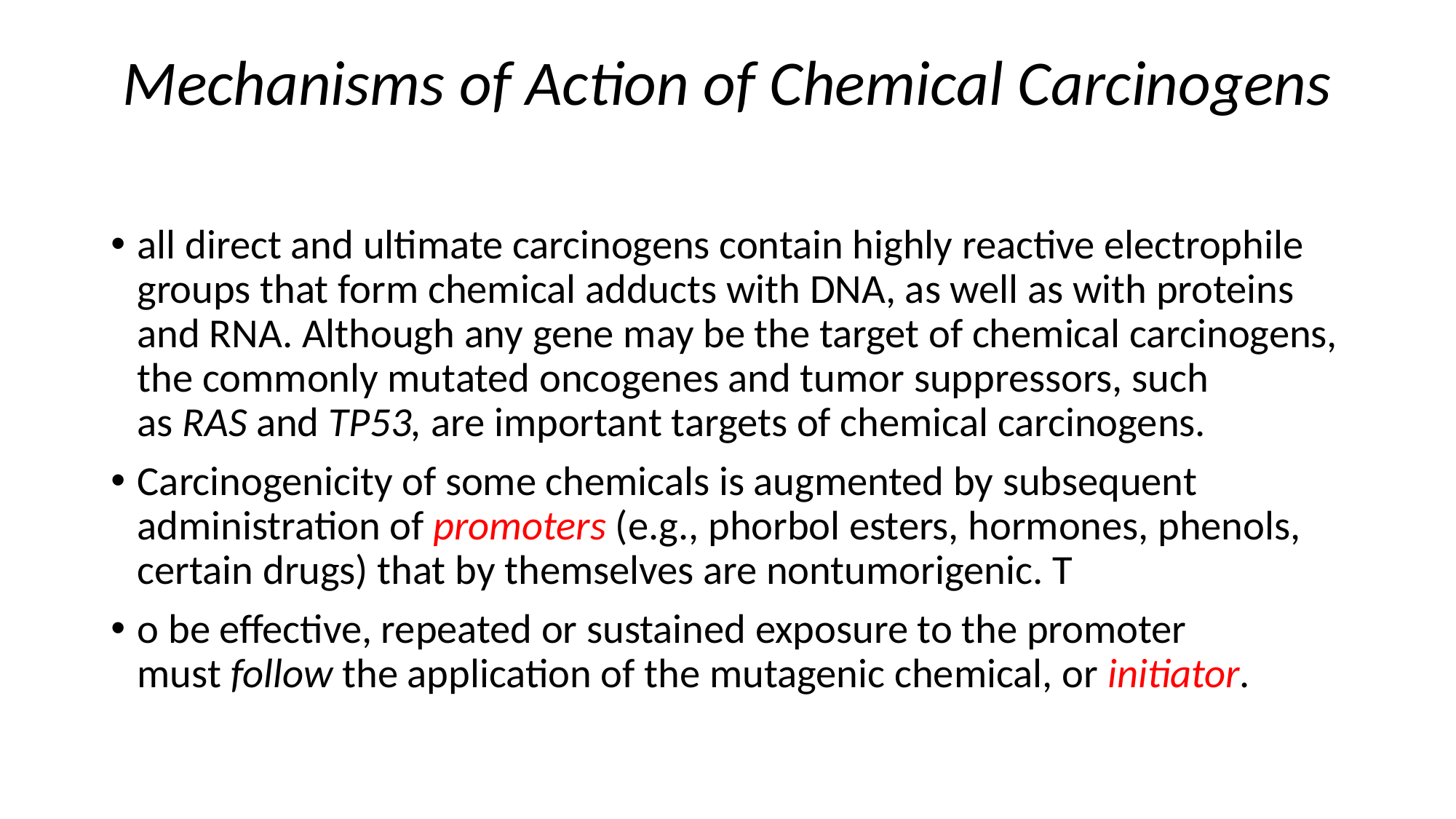

# Mechanisms of Action of Chemical Carcinogens
all direct and ultimate carcinogens contain highly reactive electrophile groups that form chemical adducts with DNA, as well as with proteins and RNA. Although any gene may be the target of chemical carcinogens, the commonly mutated oncogenes and tumor suppressors, such as RAS and TP53, are important targets of chemical carcinogens.
Carcinogenicity of some chemicals is augmented by subsequent administration of promoters (e.g., phorbol esters, hormones, phenols, certain drugs) that by themselves are nontumorigenic. T
o be effective, repeated or sustained exposure to the promoter must follow the application of the mutagenic chemical, or initiator.